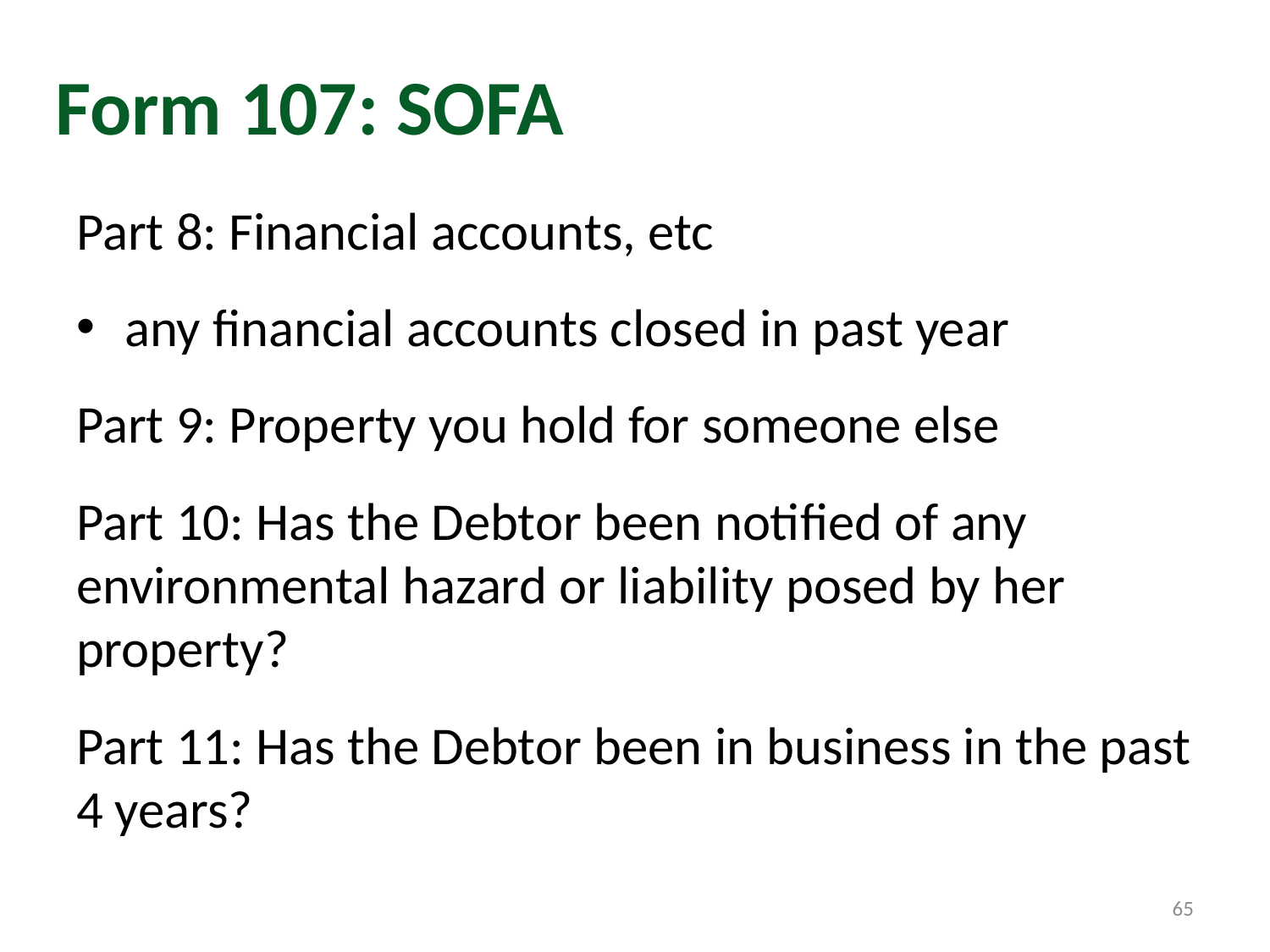

# Form 107: SOFA
Part 8: Financial accounts, etc
any financial accounts closed in past year
Part 9: Property you hold for someone else
Part 10: Has the Debtor been notified of any environmental hazard or liability posed by her property?
Part 11: Has the Debtor been in business in the past 4 years?
65